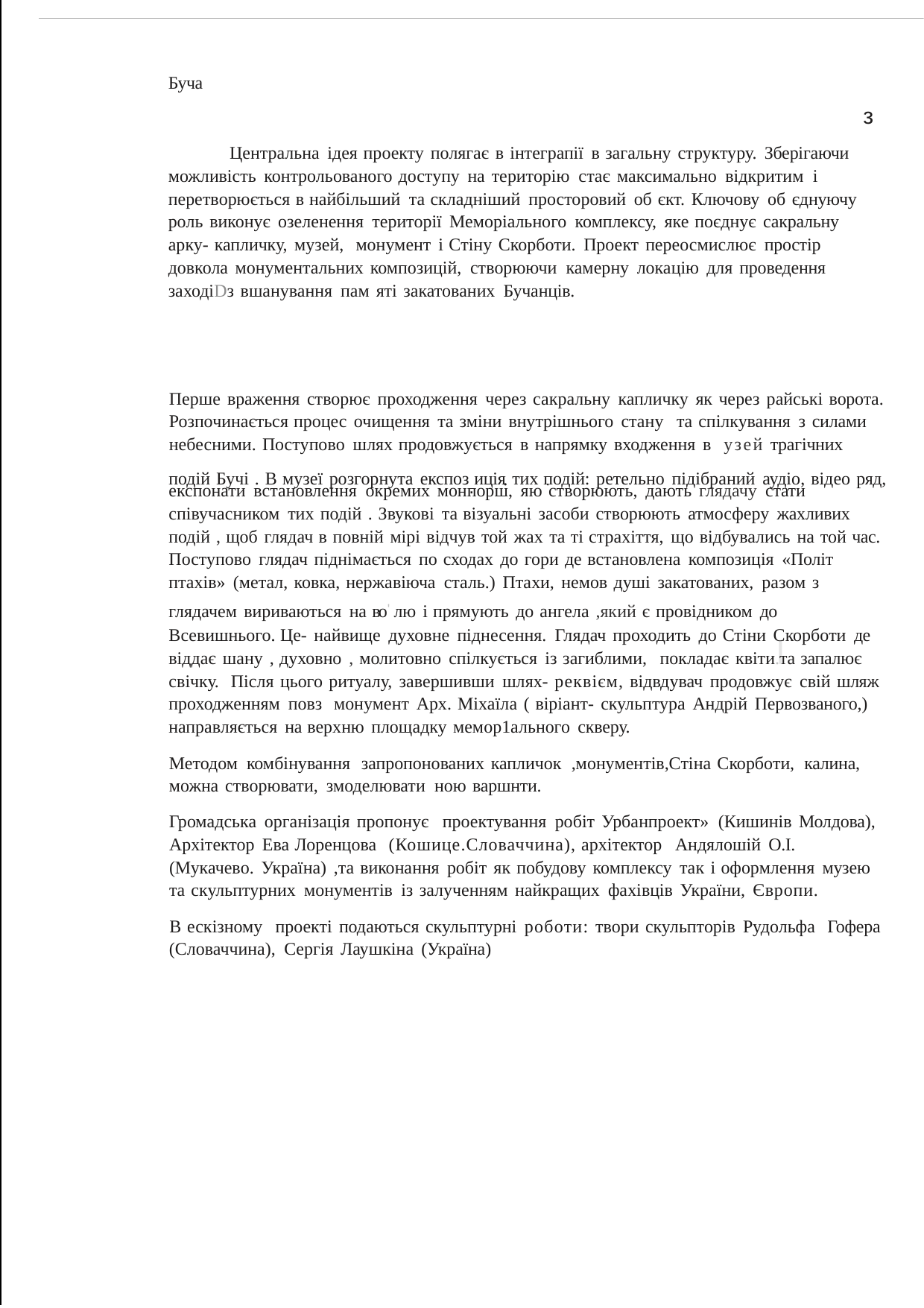

Буча
з
Центральна ідея проекту полягає в інтеграпії в загальну структуру. Зберігаючи можливість контрольованого доступу на територію стає максимально відкритим і перетворюється в найбільший та складніший просторовий об єкт. Ключову об єднуючу роль виконує озеленення території Меморіального комплексу, яке поєднує сакральну арку- капличку, музей, монумент і Стіну Скорботи. Проект переосмислює простір довкола монументальних композицій, створюючи камерну локацію для проведення заходіDз вшанування пам яті закатованих Бучанців.
Перше враження створює проходження через сакральну капличку як через райські ворота. Розпочинається процес очищення та зміни внутрішнього стану  та спілкування з силами небесними. Поступово шлях продовжується в напрямку входження в  узей трагічних
подій Бучі . В музеї розгорнута експоз.иція тих подій: ретельно підібраний аудіо, відео ряд,
.	.
експонати встановлення окремих монпорш, яю створюють, дають глядачу стати співучасником тих подій . Звукові та візуальні засоби створюють атмосферу жахливих подій , щоб глядач в повній мірі відчув той жах та ті страхіття, що відбувались на той час. Поступово глядач піднімається по сходах до гори де встановлена композиція «Політ птахів» (метал, ковка, нержавіюча сталь.) Птахи, немов душі закатованих, разом з глядачем вириваються на во' лю і прямують до ангела ,який є провідником до  Всевишнього. Це- найвище духовне піднесення. Глядач проходить до Стіни Скорботи де віддає шану , духовно , молитовно спілкується із загиблими,  покладає квіти.та запалює свічку. Після цього ритуалу, завершивши шлях- реквієм, відвдувач продовжує свій шляж проходженням повз монумент Арх. Міхаїла ( віріант- скульптура Андрій Первозваного,) направляється на верхню площадку мемор1ального скверу.
Методом комбінування запропонованих капличок ,монументів,Стіна Скорботи, калина, можна створювати, змоделювати ною варшнти.
Громадська організація пропонує  проектування робіт Урбанпроект» (Кишинів Молдова), Архітектор Ева Лоренцова  (Кошице.Словаччина), архітектор  Андялошій О.І. (Мукачево. Україна) ,та виконання робіт як побудову комплексу так і оформлення музею та скульптурних монументів із залученням найкращих фахівців України, Європи.
В ескізному  проекті подаються скульптурні роботи: твори скульпторів Рудольфа  Гофера (Словаччина), Сергія Лаушкіна (Україна)